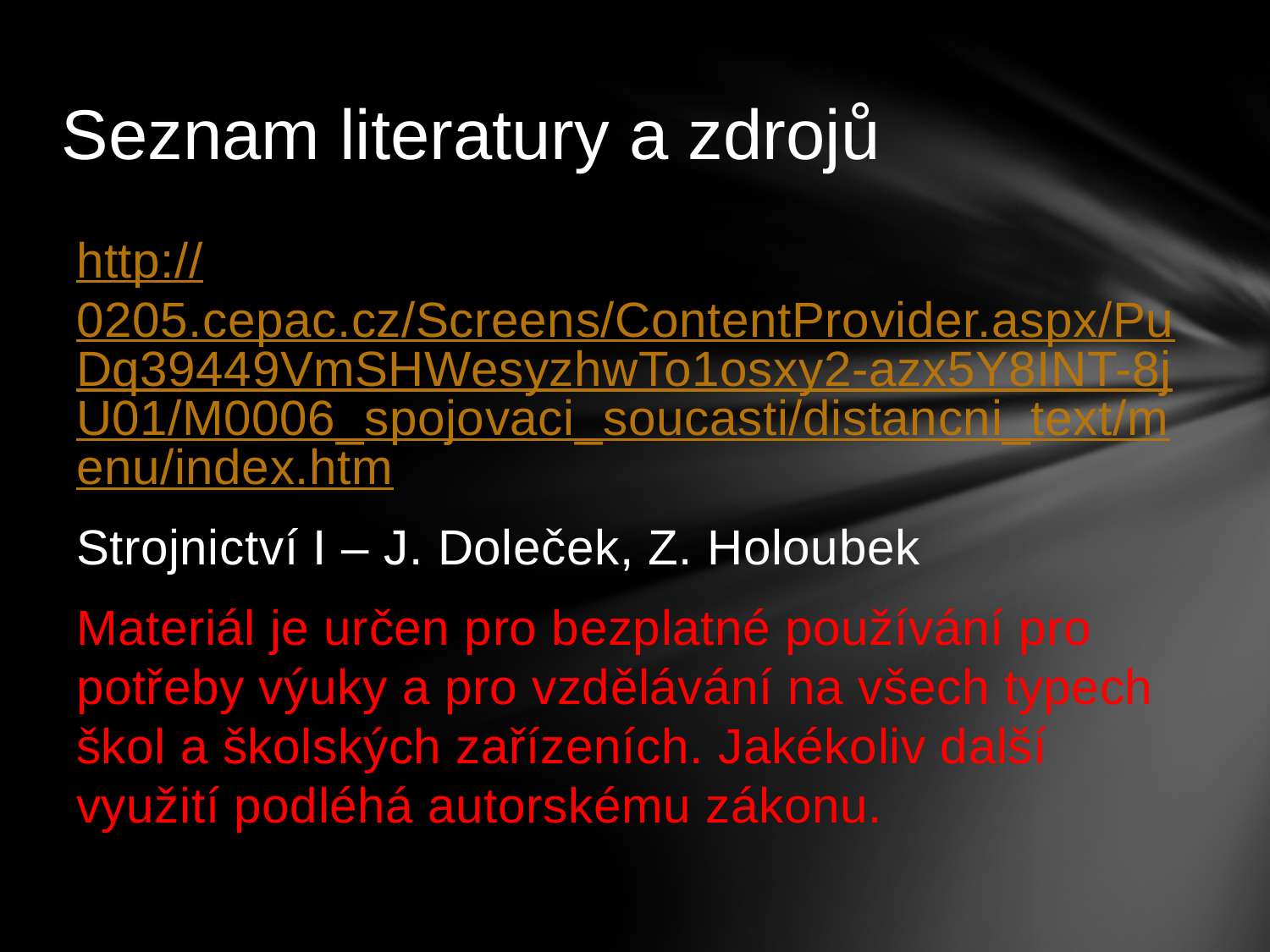

# Seznam literatury a zdrojů
http://0205.cepac.cz/Screens/ContentProvider.aspx/PuDq39449VmSHWesyzhwTo1osxy2-azx5Y8INT-8jU01/M0006_spojovaci_soucasti/distancni_text/menu/index.htm
Strojnictví I – J. Doleček, Z. Holoubek
Materiál je určen pro bezplatné používání pro potřeby výuky a pro vzdělávání na všech typech škol a školských zařízeních. Jakékoliv další využití podléhá autorskému zákonu.